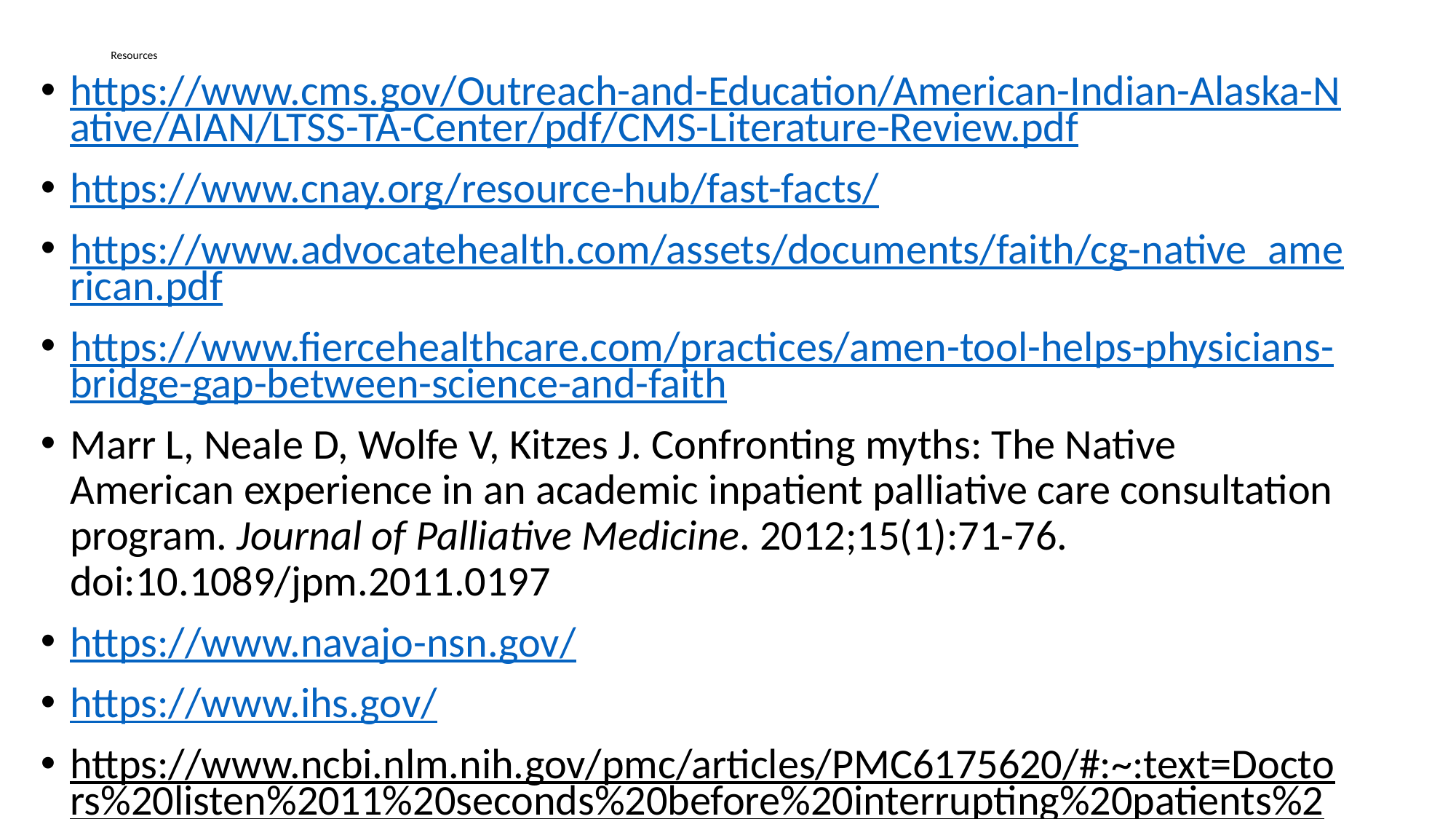

# Resources
https://www.cms.gov/Outreach-and-Education/American-Indian-Alaska-Native/AIAN/LTSS-TA-Center/pdf/CMS-Literature-Review.pdf
https://www.cnay.org/resource-hub/fast-facts/
https://www.advocatehealth.com/assets/documents/faith/cg-native_american.pdf
https://www.fiercehealthcare.com/practices/amen-tool-helps-physicians-bridge-gap-between-science-and-faith
Marr L, Neale D, Wolfe V, Kitzes J. Confronting myths: The Native American experience in an academic inpatient palliative care consultation program. Journal of Palliative Medicine. 2012;15(1):71-76. doi:10.1089/jpm.2011.0197
https://www.navajo-nsn.gov/
https://www.ihs.gov/
https://www.ncbi.nlm.nih.gov/pmc/articles/PMC6175620/#:~:text=Doctors%20listen%2011%20seconds%20before%20interrupting%20patients%20according,the%20answer%20after%20a%20median%20of%2011%20seconds.